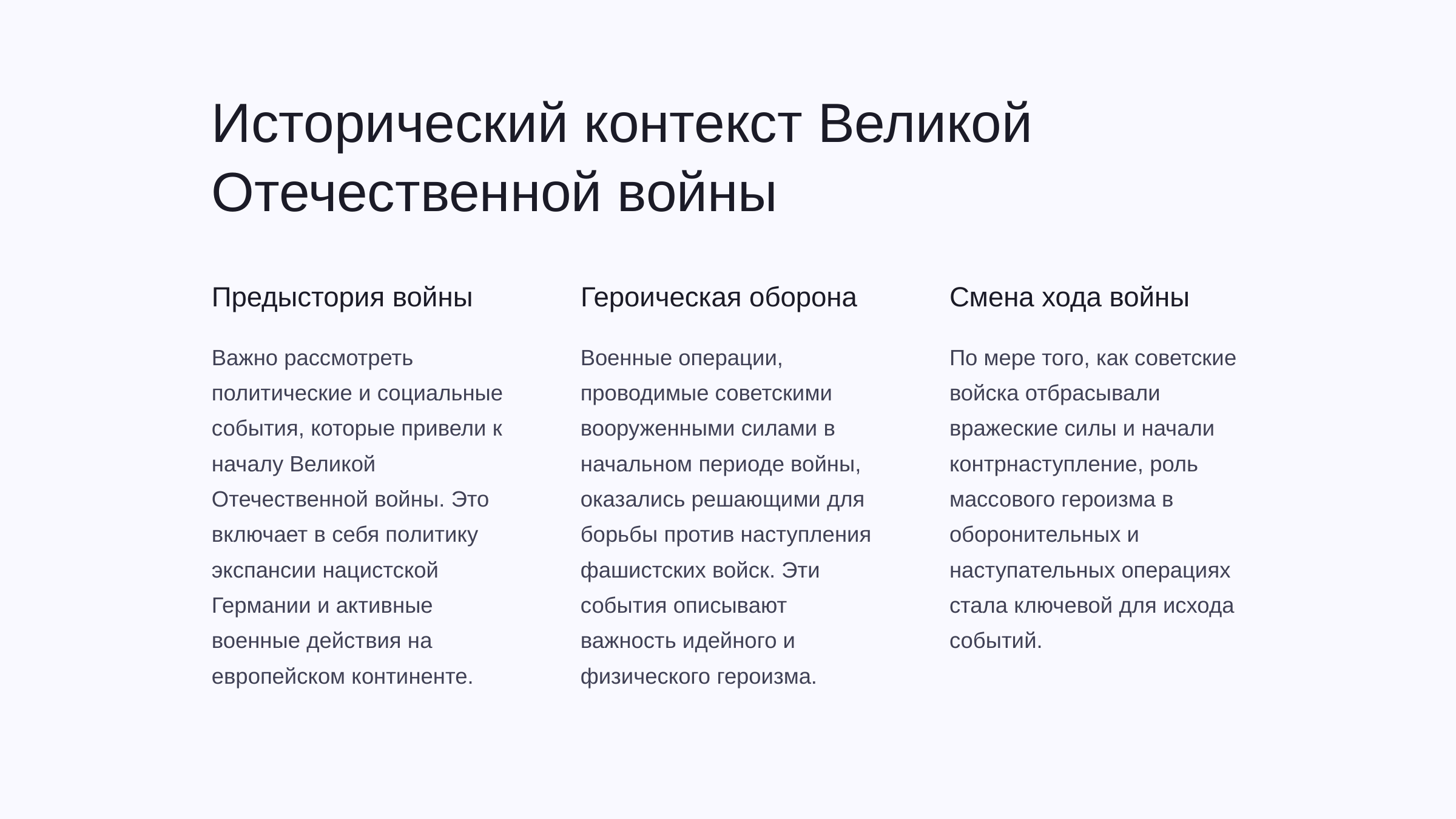

Исторический контекст Великой Отечественной войны
Предыстория войны
Героическая оборона
Смена хода войны
Важно рассмотреть политические и социальные события, которые привели к началу Великой Отечественной войны. Это включает в себя политику экспансии нацистской Германии и активные военные действия на европейском континенте.
Военные операции, проводимые советскими вооруженными силами в начальном периоде войны, оказались решающими для борьбы против наступления фашистских войск. Эти события описывают важность идейного и физического героизма.
По мере того, как советские войска отбрасывали вражеские силы и начали контрнаступление, роль массового героизма в оборонительных и наступательных операциях стала ключевой для исхода событий.